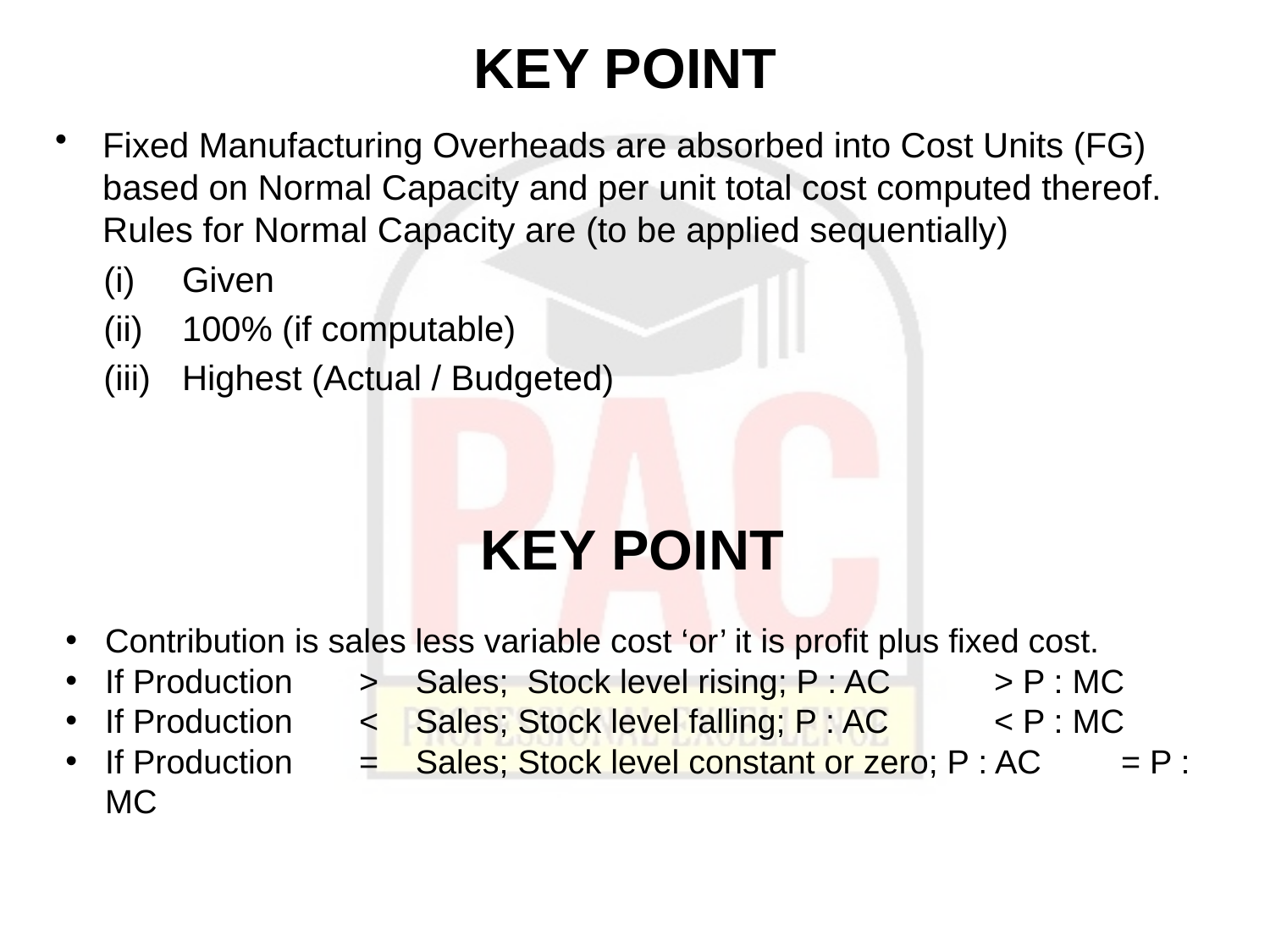

# KEY POINT
Fixed Manufacturing Overheads are absorbed into Cost Units (FG) based on Normal Capacity and per unit total cost computed thereof. Rules for Normal Capacity are (to be applied sequentially)
     (i)	Given
     (ii)	100% (if computable)
     (iii)	Highest (Actual / Budgeted)

KEY POINT
Contribution is sales less variable cost ‘or’ it is profit plus fixed cost.
If Production 	>    Sales;  Stock level rising; P : AC	> P : MC
If Production	<    Sales; Stock level falling; P : AC	< P : MC
If Production	=    Sales; Stock level constant or zero; P : AC	= P : MC